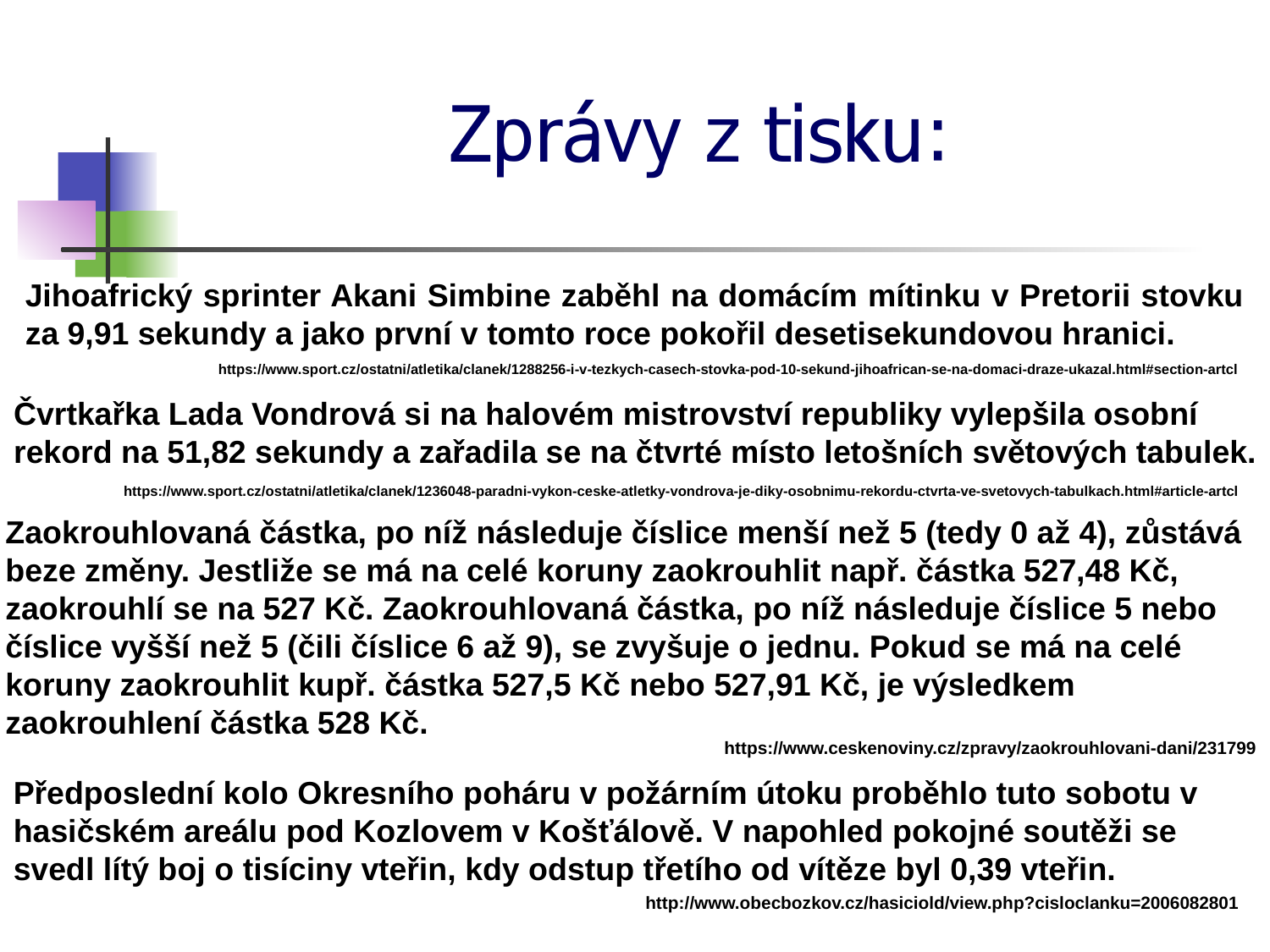

# Zprávy z tisku:
Jihoafrický sprinter Akani Simbine zaběhl na domácím mítinku v Pretorii stovku za 9,91 sekundy a jako první v tomto roce pokořil desetisekundovou hranici.
https://www.sport.cz/ostatni/atletika/clanek/1288256-i-v-tezkych-casech-stovka-pod-10-sekund-jihoafrican-se-na-domaci-draze-ukazal.html#section-artcl
Čvrtkařka Lada Vondrová si na halovém mistrovství republiky vylepšila osobní rekord na 51,82 sekundy a zařadila se na čtvrté místo letošních světových tabulek.
https://www.sport.cz/ostatni/atletika/clanek/1236048-paradni-vykon-ceske-atletky-vondrova-je-diky-osobnimu-rekordu-ctvrta-ve-svetovych-tabulkach.html#article-artcl
Zaokrouhlovaná částka, po níž následuje číslice menší než 5 (tedy 0 až 4), zůstává beze změny. Jestliže se má na celé koruny zaokrouhlit např. částka 527,48 Kč, zaokrouhlí se na 527 Kč. Zaokrouhlovaná částka, po níž následuje číslice 5 nebo číslice vyšší než 5 (čili číslice 6 až 9), se zvyšuje o jednu. Pokud se má na celé koruny zaokrouhlit kupř. částka 527,5 Kč nebo 527,91 Kč, je výsledkem zaokrouhlení částka 528 Kč.
https://www.ceskenoviny.cz/zpravy/zaokrouhlovani-dani/231799
Předposlední kolo Okresního poháru v požárním útoku proběhlo tuto sobotu v hasičském areálu pod Kozlovem v Košťálově. V napohled pokojné soutěži se svedl lítý boj o tisíciny vteřin, kdy odstup třetího od vítěze byl 0,39 vteřin.
http://www.obecbozkov.cz/hasiciold/view.php?cisloclanku=2006082801